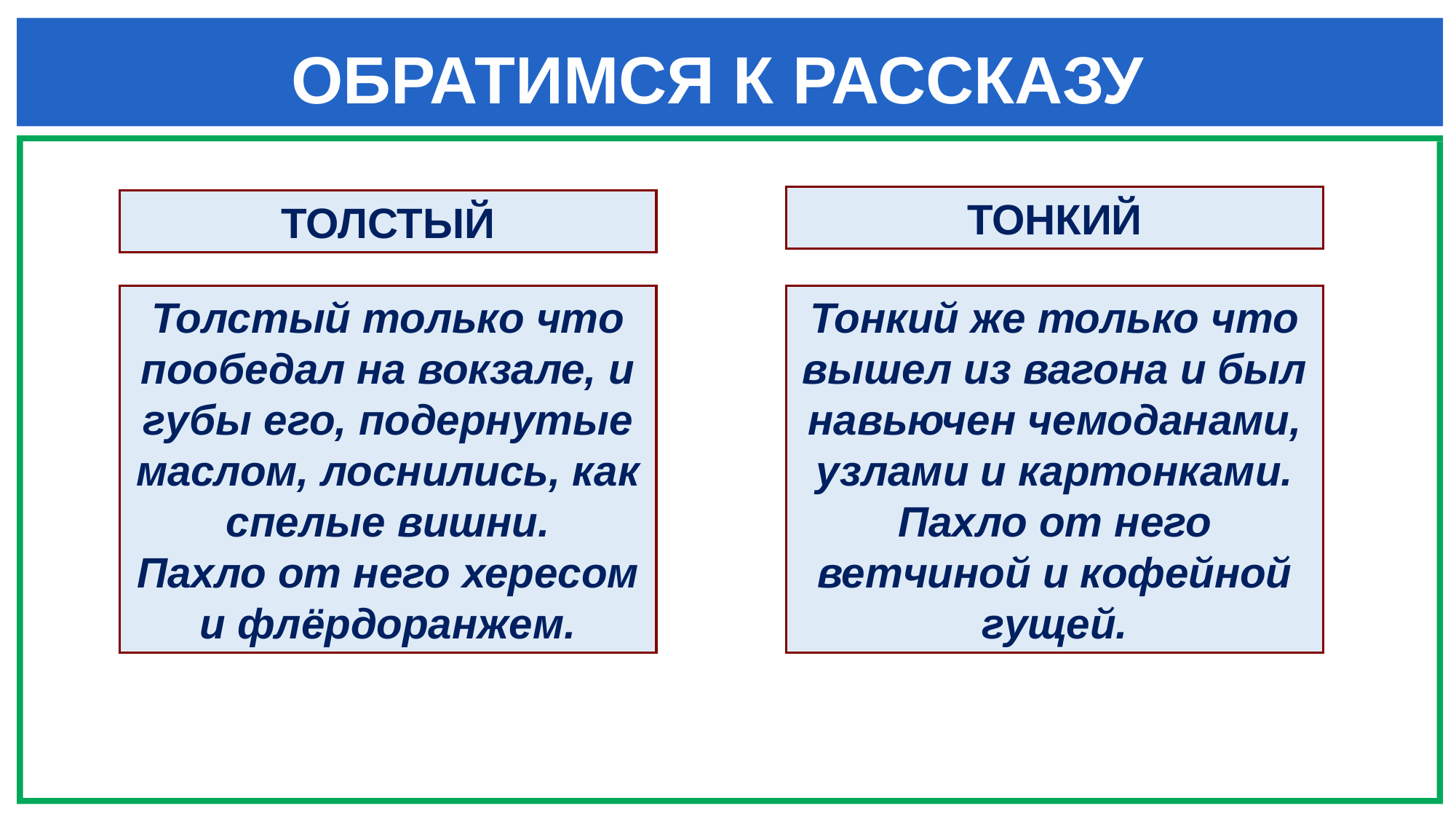

# ОБРАТИМСЯ К РАССКАЗУ

ТОНКИЙ
ТОЛСТЫЙ
Толстый только что пообедал на вокзале, и губы его, подернутые маслом, лоснились, как спелые вишни.
Пахло от него хересом и флёрдоранжем.
Тонкий же только что вышел из вагона и был навьючен чемоданами, узлами и картонками.
Пахло от него ветчиной и кофейной гущей.